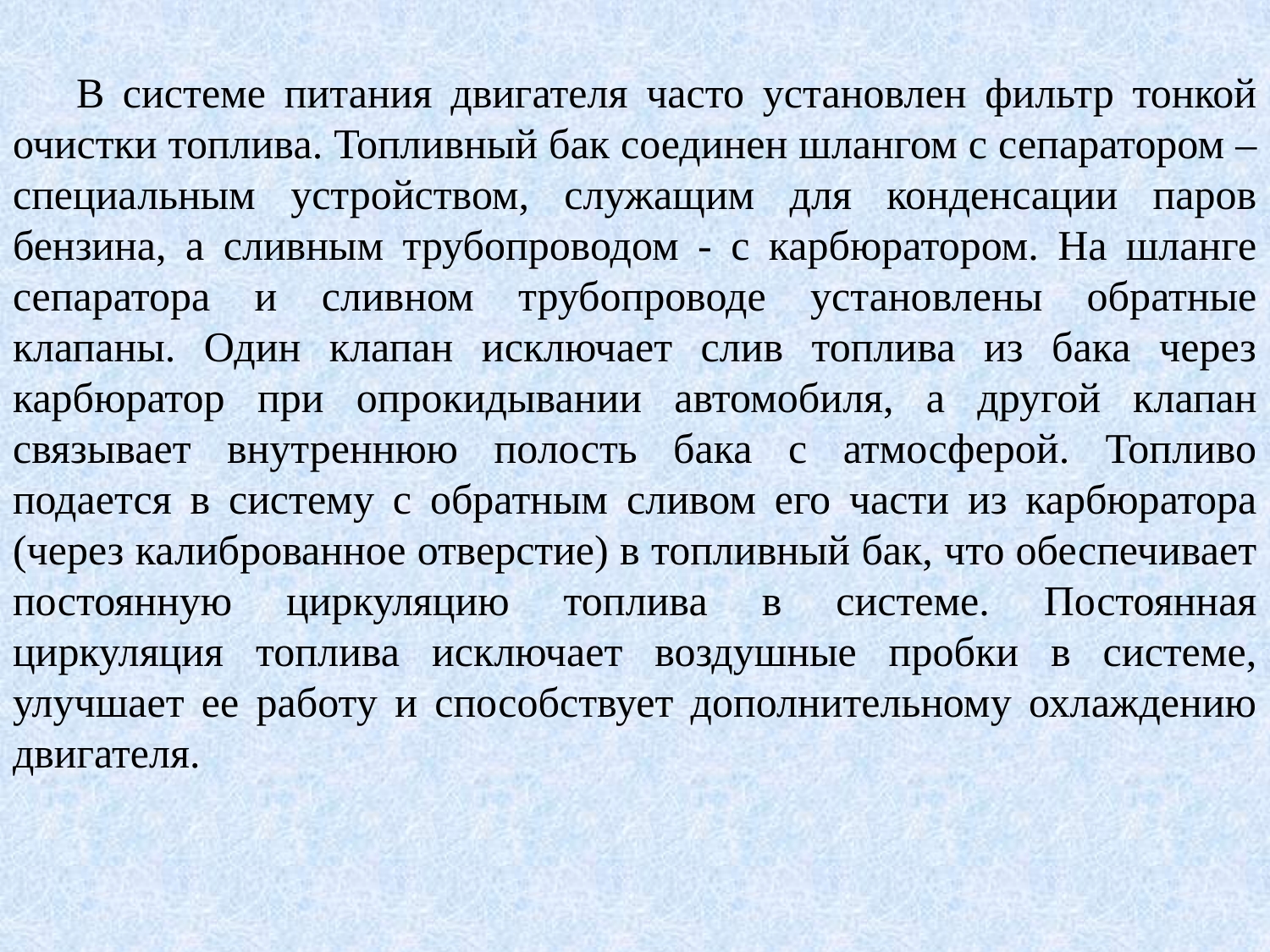

В системе питания двигателя часто установлен фильтр тонкой очистки топлива. Топливный бак соединен шлангом с сепаратором – специальным устройством, служащим для конденсации паров бензина, а сливным трубопроводом - с карбюратором. На шланге сепаратора и сливном трубопроводе установлены обратные клапаны. Один клапан исключает слив топлива из бака через карбюратор при опрокидывании автомобиля, а другой клапан связывает внутреннюю полость бака с атмосферой. Топливо подается в систему с обратным сливом его части из карбюратора (через калиброванное отверстие) в топливный бак, что обеспечивает постоянную циркуляцию топлива в системе. Постоянная циркуляция топлива исключает воздушные пробки в системе, улучшает ее работу и способствует дополнительному охлаждению двигателя.